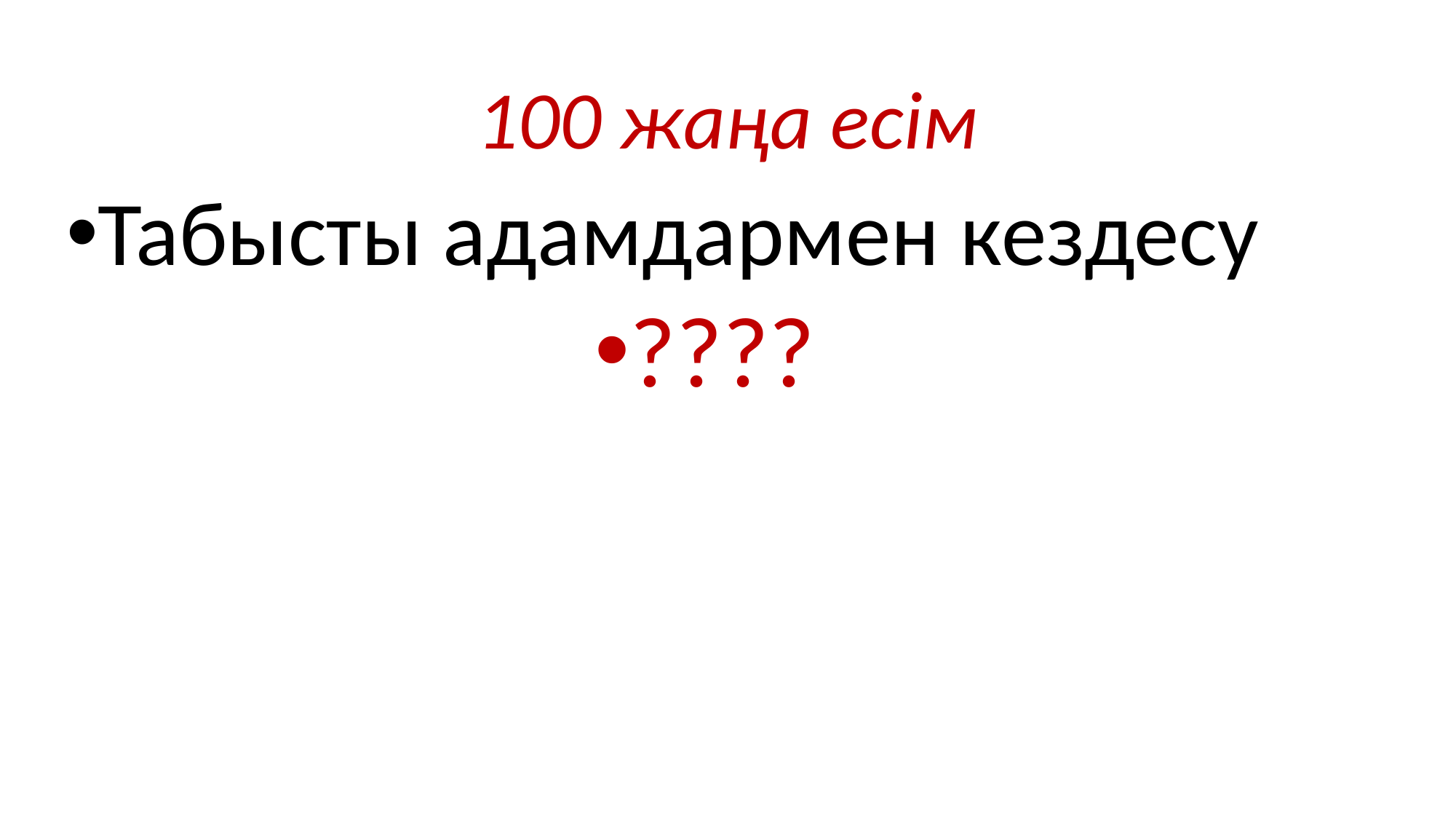

# 100 жаңа есім
Табысты адамдармен кездесу
????